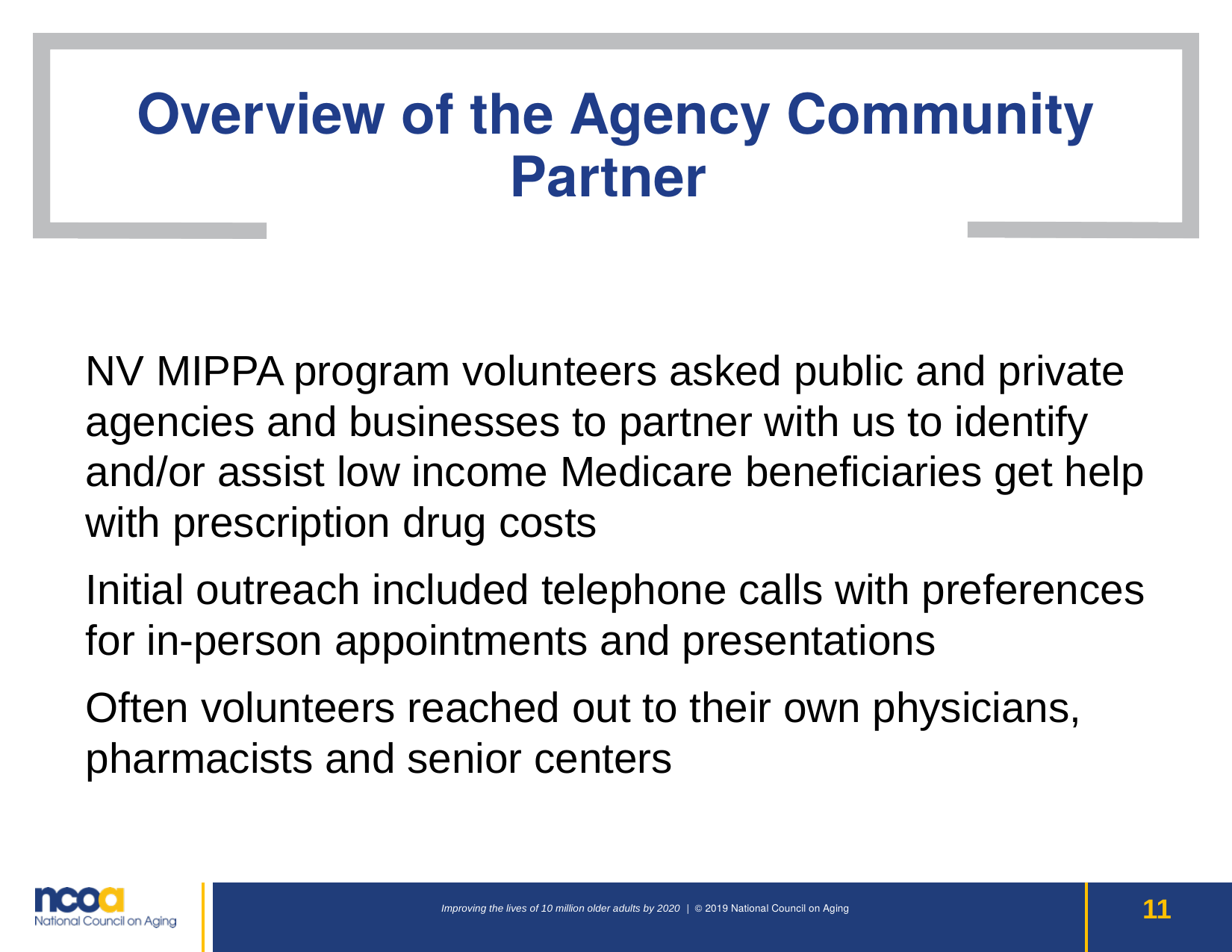

# Overview of the Agency Community Partner
NV MIPPA program volunteers asked public and private agencies and businesses to partner with us to identify and/or assist low income Medicare beneficiaries get help with prescription drug costs
Initial outreach included telephone calls with preferences for in-person appointments and presentations
Often volunteers reached out to their own physicians, pharmacists and senior centers

Improving the lives of 10 million older adults by 2020  |  © 2019 National Council on Aging
11